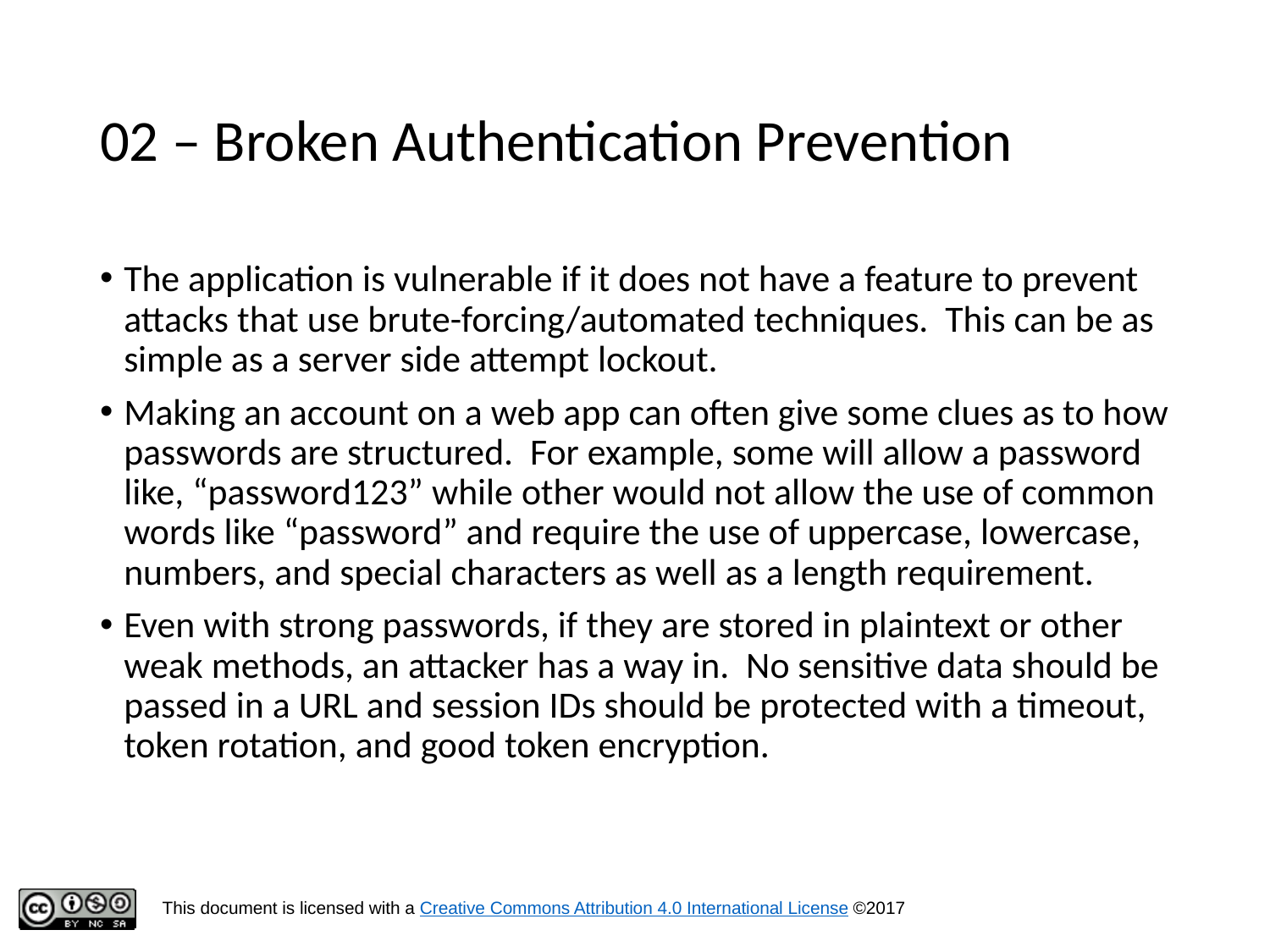

# 02 – Broken Authentication Prevention
The application is vulnerable if it does not have a feature to prevent attacks that use brute-forcing/automated techniques.  This can be as simple as a server side attempt lockout.
Making an account on a web app can often give some clues as to how passwords are structured.  For example, some will allow a password like, “password123” while other would not allow the use of common words like “password” and require the use of uppercase, lowercase, numbers, and special characters as well as a length requirement.
Even with strong passwords, if they are stored in plaintext or other weak methods, an attacker has a way in.  No sensitive data should be passed in a URL and session IDs should be protected with a timeout, token rotation, and good token encryption.